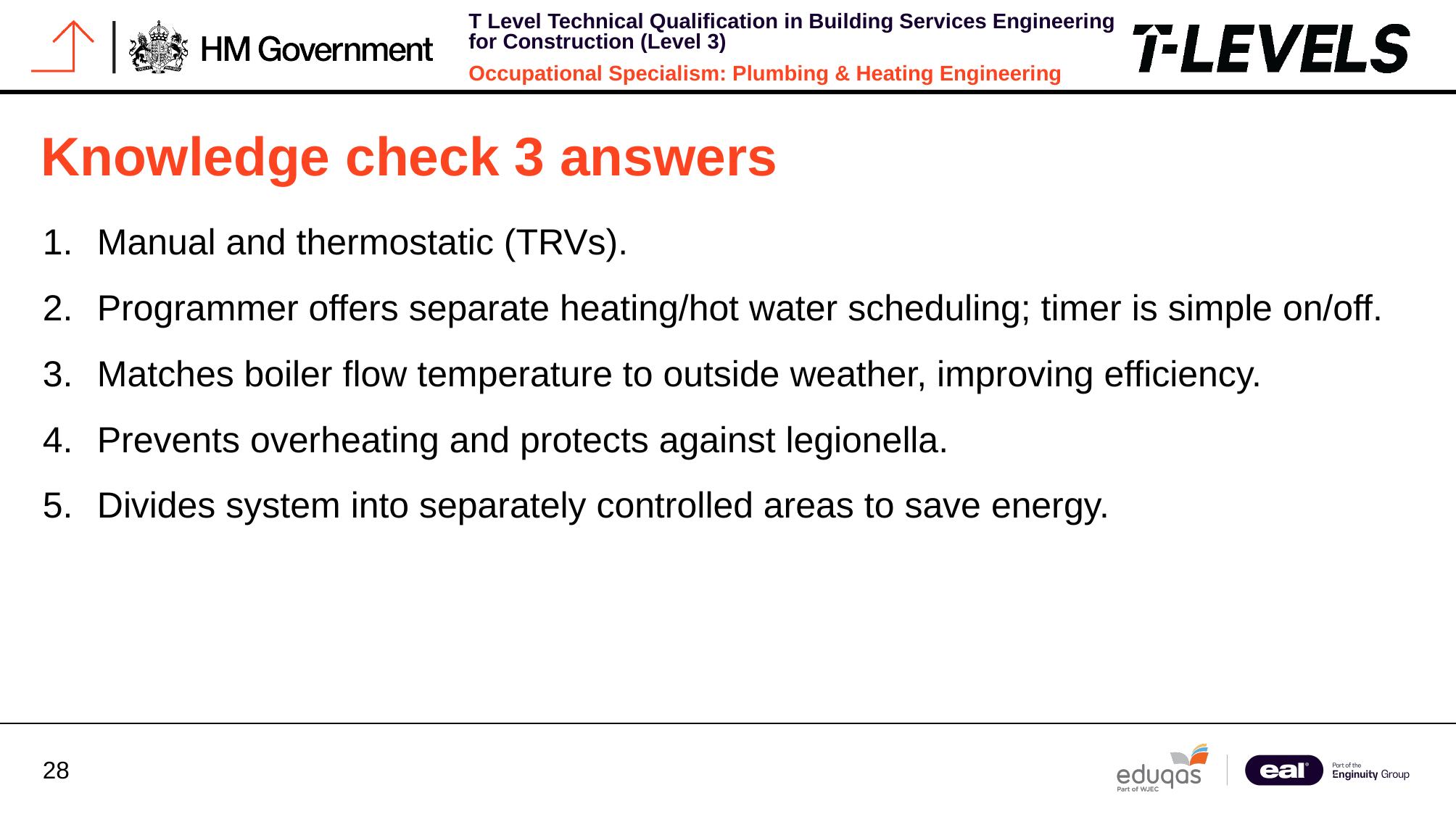

# Knowledge check 3 answers
Manual and thermostatic (TRVs).
Programmer offers separate heating/hot water scheduling; timer is simple on/off.
Matches boiler flow temperature to outside weather, improving efficiency.
Prevents overheating and protects against legionella.
Divides system into separately controlled areas to save energy.